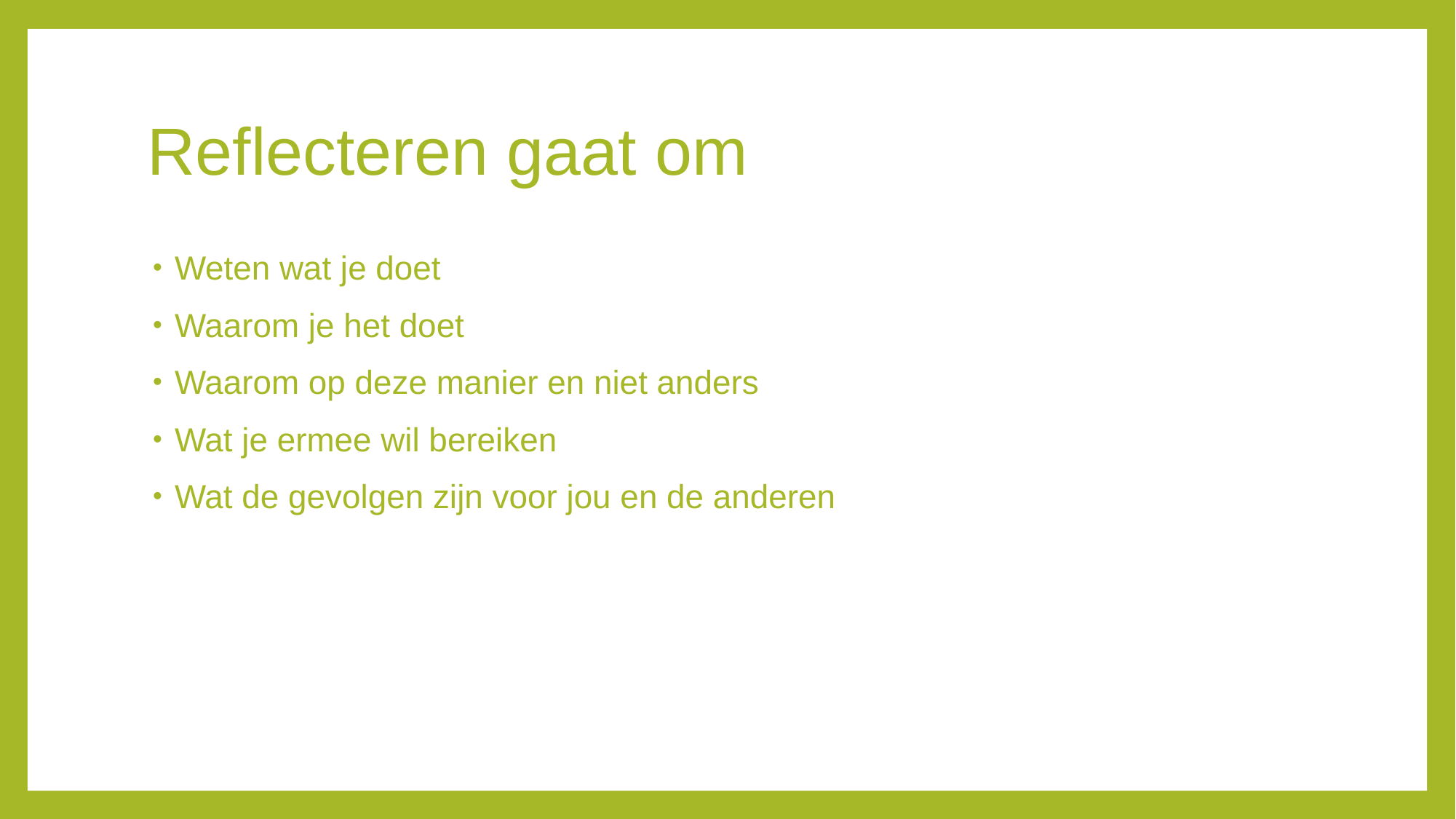

# Reflecteren gaat om
Weten wat je doet
Waarom je het doet
Waarom op deze manier en niet anders
Wat je ermee wil bereiken
Wat de gevolgen zijn voor jou en de anderen